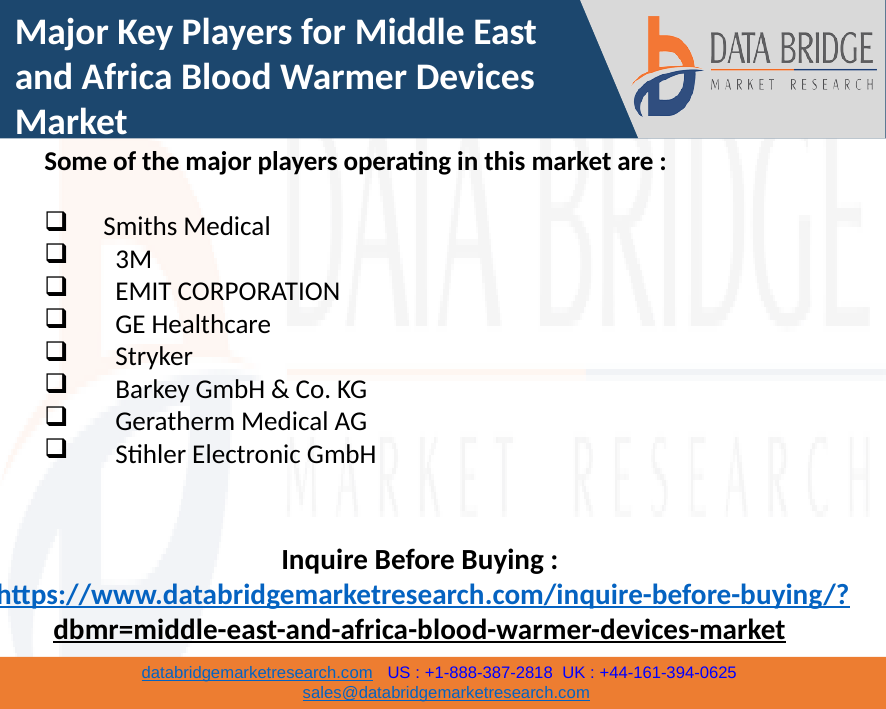

Major Key Players for Middle East and Africa Blood Warmer Devices Market

Some of the major players operating in this market are :

  Smiths Medical
    3M
    EMIT CORPORATION
    GE Healthcare
    Stryker
    Barkey GmbH & Co. KG
    Geratherm Medical AG
    Stihler Electronic GmbH
Inquire Before Buying : https://www.databridgemarketresearch.com/inquire-before-buying/?dbmr=middle-east-and-africa-blood-warmer-devices-market
5